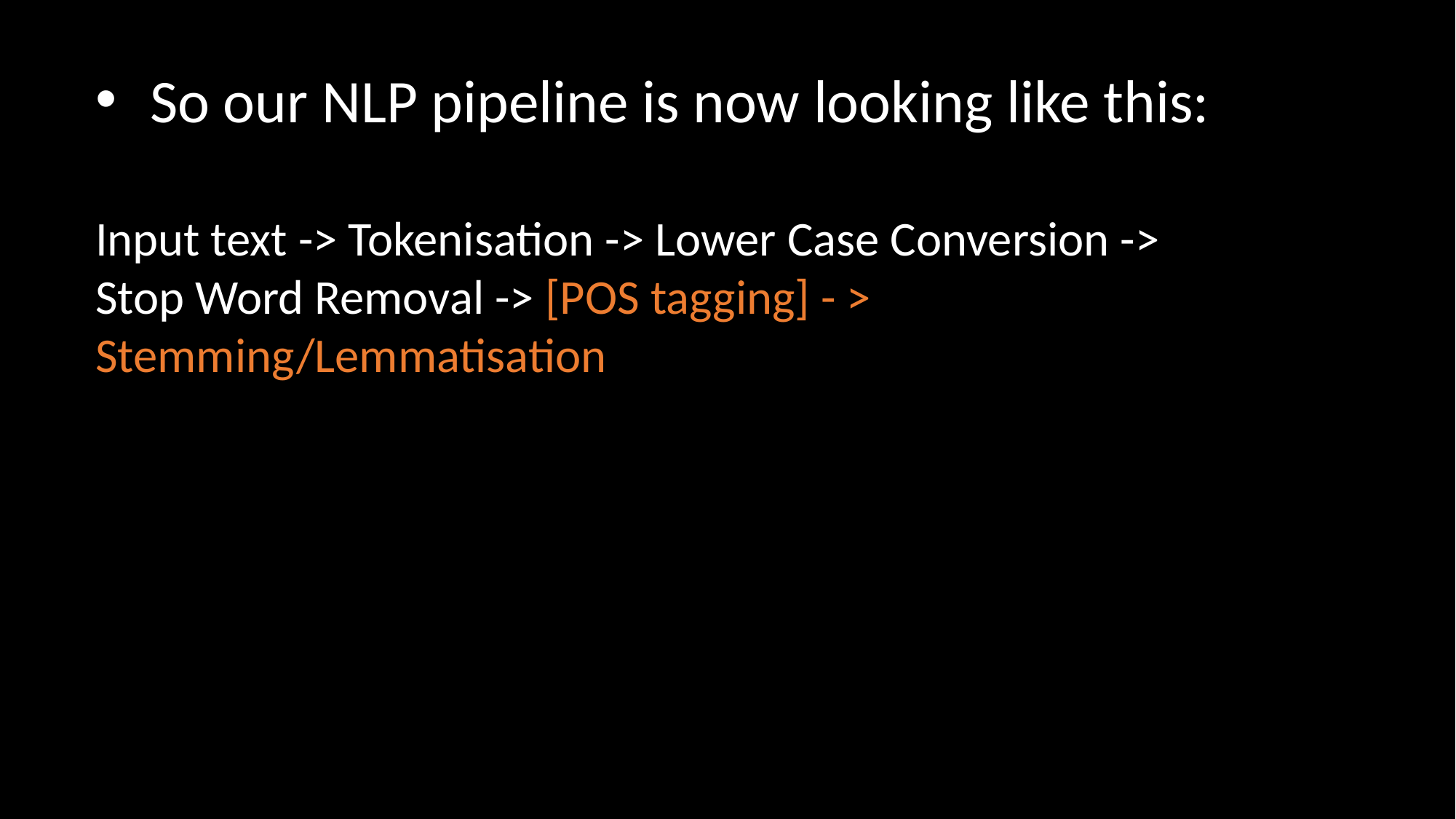

So our NLP pipeline is now looking like this:

Input text -> Tokenisation -> Lower Case Conversion ->
Stop Word Removal -> [POS tagging] - > Stemming/Lemmatisation